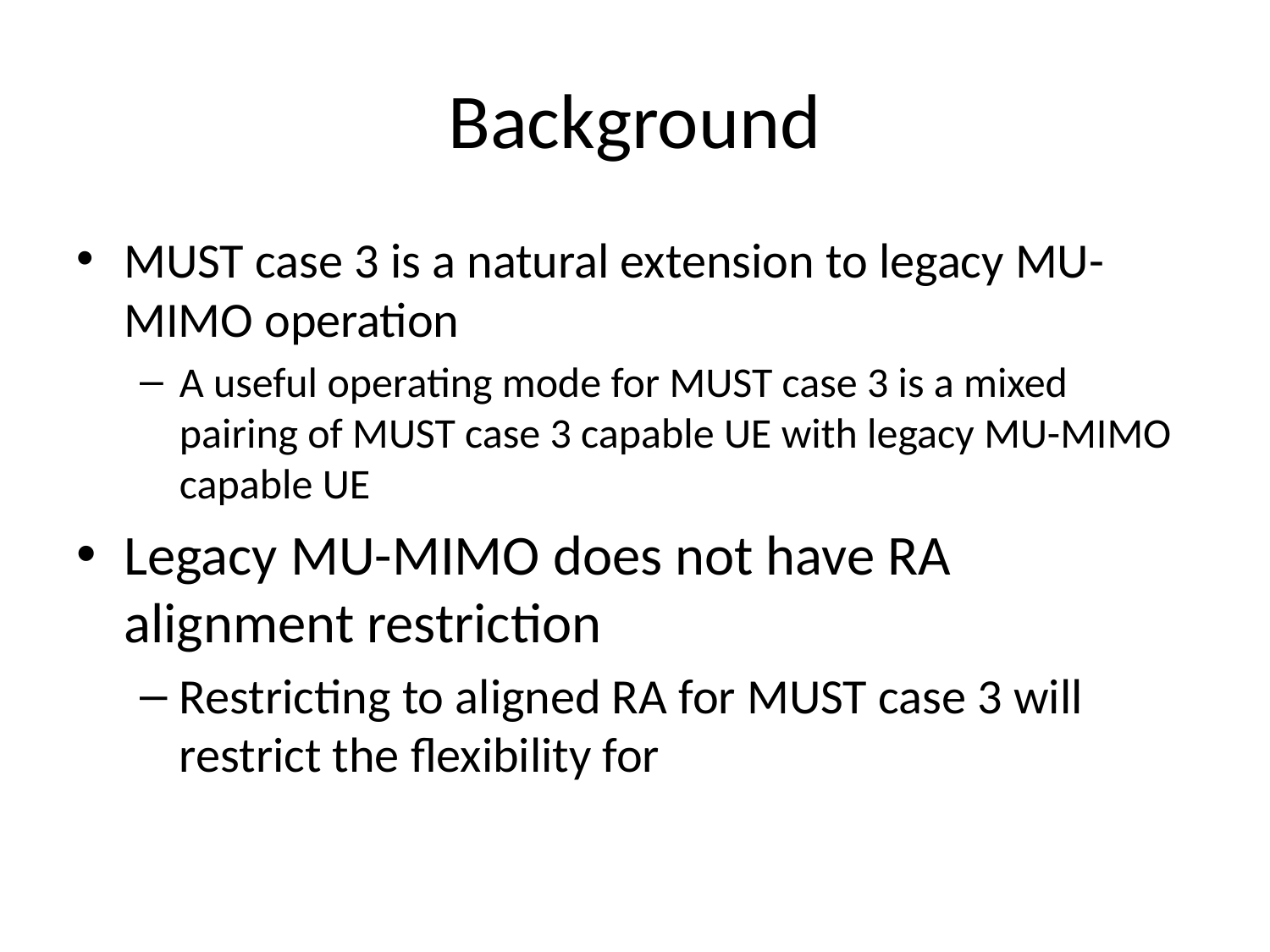

# Background
MUST case 3 is a natural extension to legacy MU-MIMO operation
A useful operating mode for MUST case 3 is a mixed pairing of MUST case 3 capable UE with legacy MU-MIMO capable UE
Legacy MU-MIMO does not have RA alignment restriction
Restricting to aligned RA for MUST case 3 will restrict the flexibility for